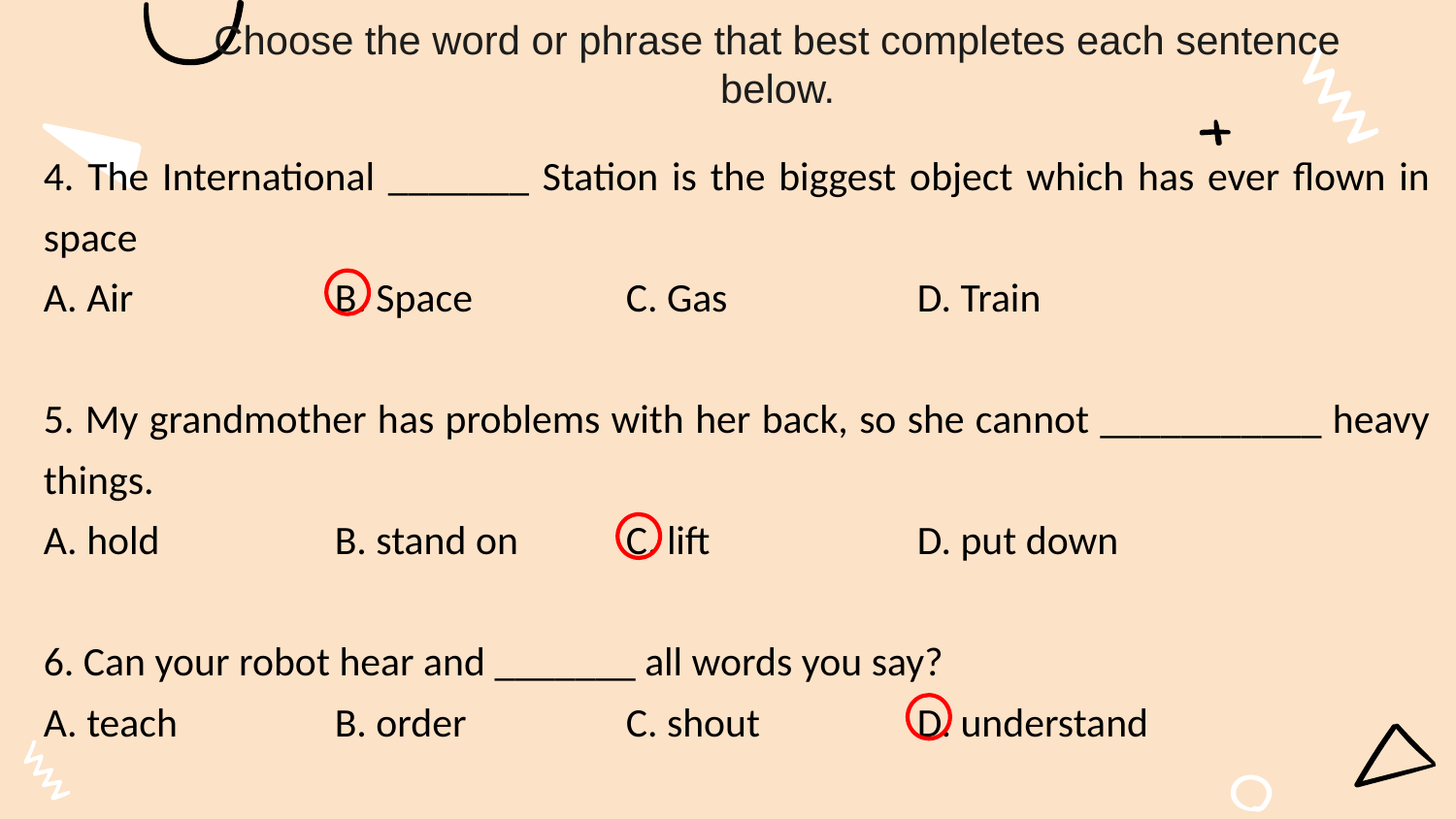

# Choose the word or phrase that best completes each sentence below.
4. The International _______ Station is the biggest object which has ever flown in space
A. Air 		B. Space		C. Gas		D. Train

5. My grandmother has problems with her back, so she cannot ___________ heavy things.
A. hold 		B. stand on 	C. lift 		D. put down

6. Can your robot hear and _______ all words you say?
A. teach		B. order		C. shout		D. understand